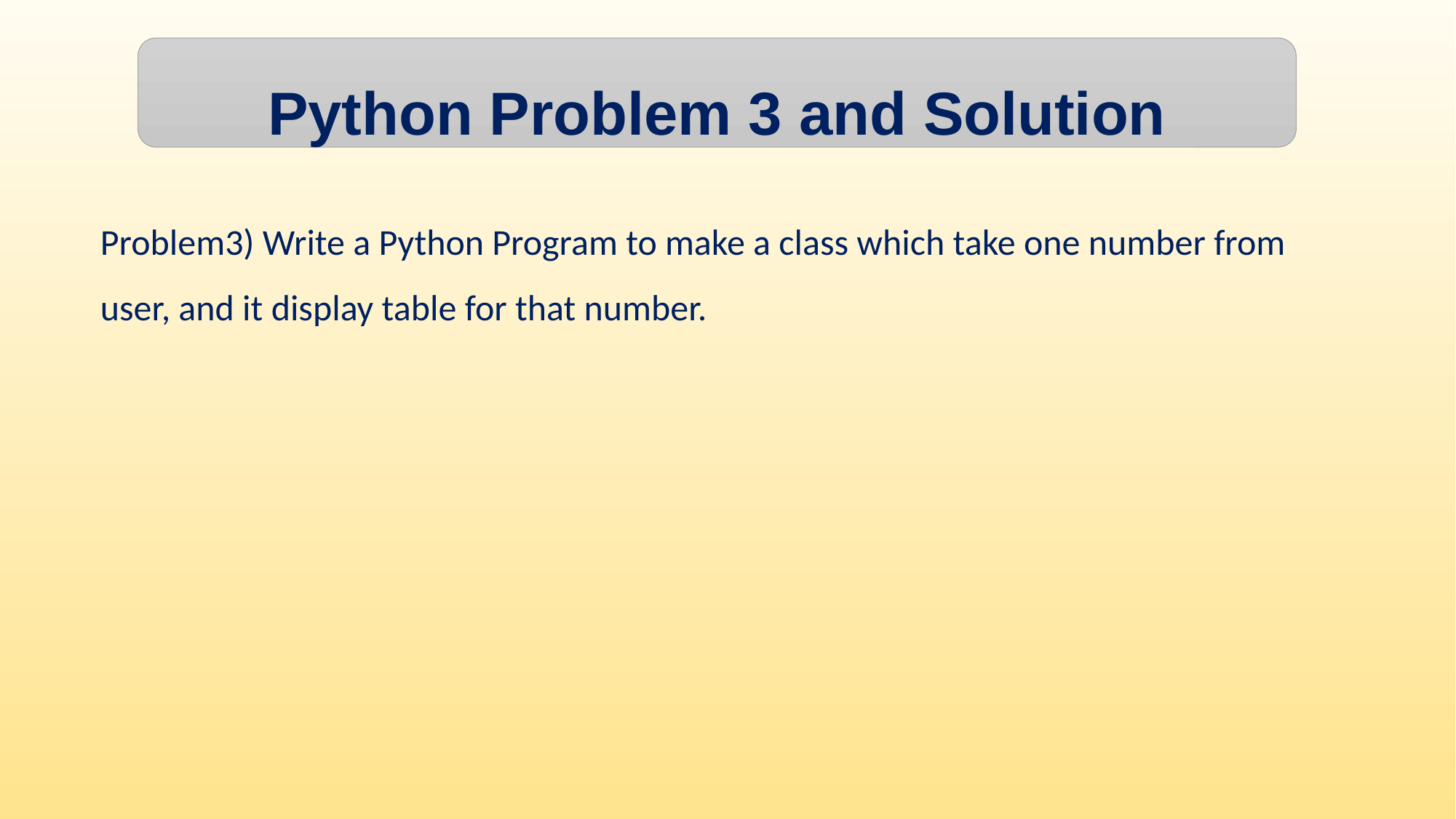

Python Problem 3 and Solution
Problem3) Write a Python Program to make a class which take one number from user, and it display table for that number.